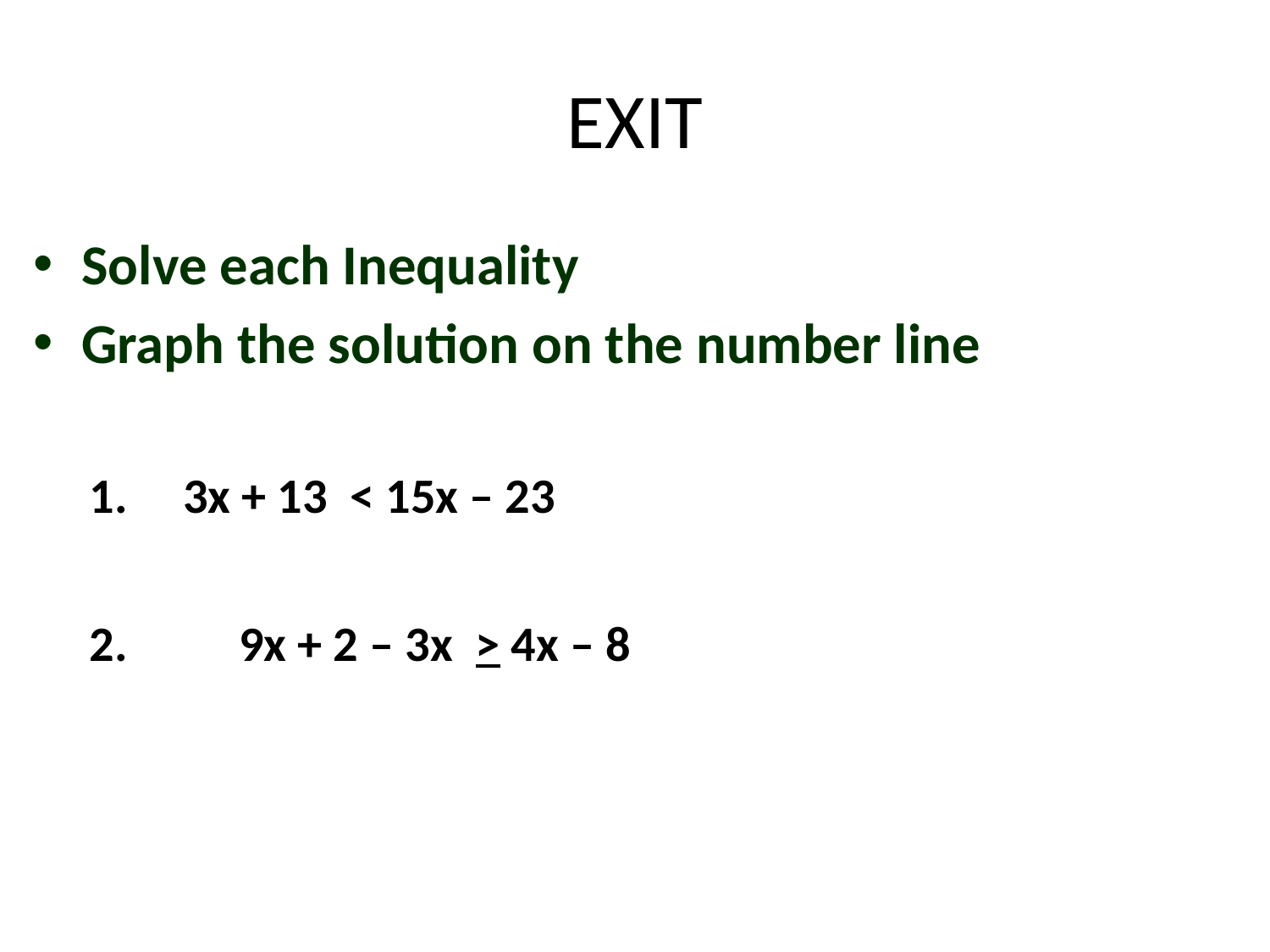

# EXIT
Solve each Inequality
Graph the solution on the number line

  3x + 13  < 15x – 23

2.	  9x + 2 – 3x  > 4x – 8